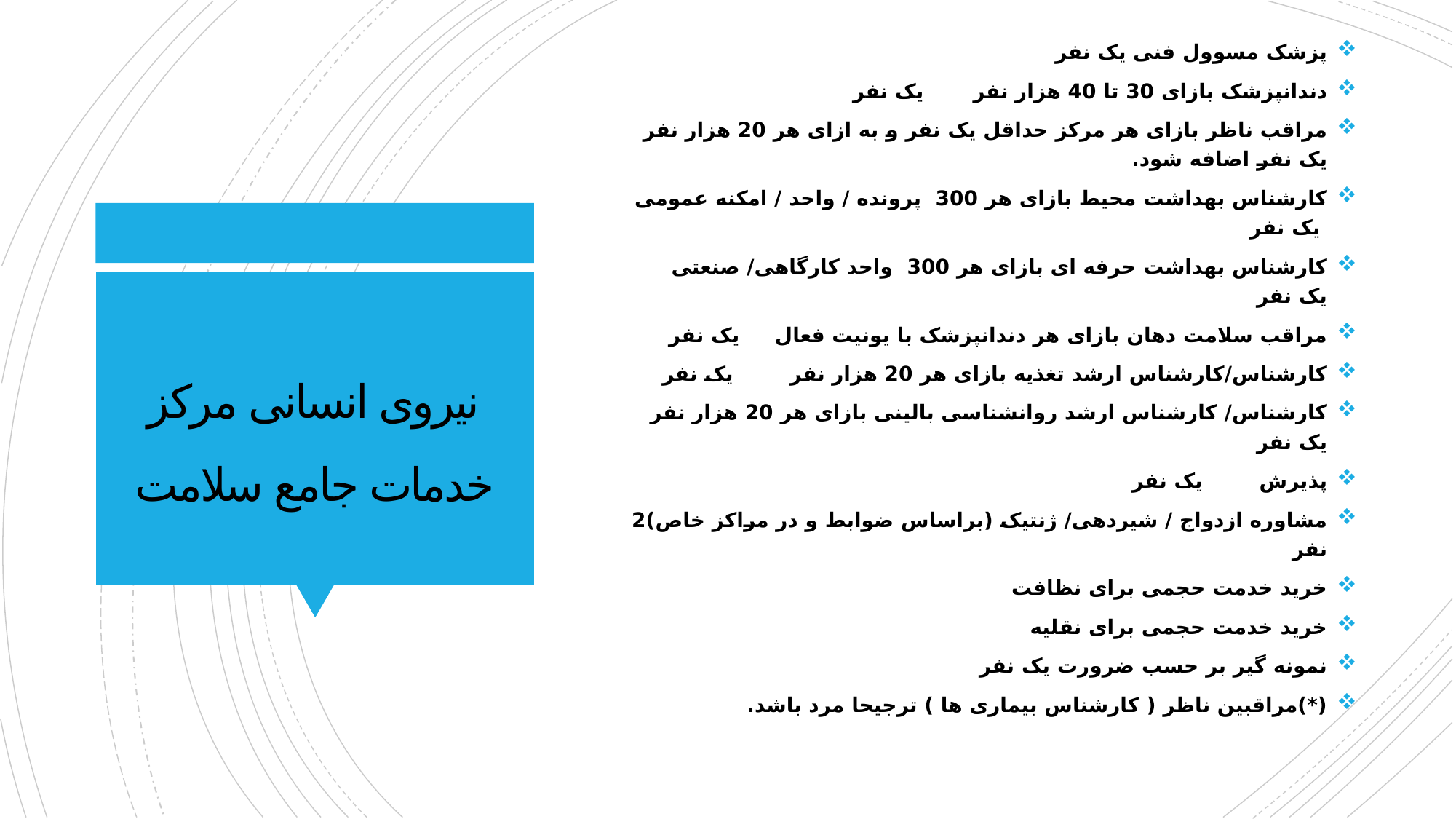

پزشک مسوول فنی یک نفر
دندانپزشک بازای 30 تا 40 هزار نفر       یک نفر
مراقب ناظر بازای هر مرکز حداقل یک نفر و به ازای هر 20 هزار نفر یک نفر اضافه شود.
کارشناس بهداشت محیط بازای هر 300  پرونده / واحد / امکنه عمومی   یک نفر
کارشناس بهداشت حرفه ای بازای هر 300  واحد کارگاهی/ صنعتی     یک نفر
مراقب سلامت دهان بازای هر دندانپزشک با یونیت فعال     یک نفر
کارشناس/کارشناس ارشد تغذیه بازای هر 20 هزار نفر        یک نفر
کارشناس/ کارشناس ارشد روانشناسی بالینی بازای هر 20 هزار نفر    یک نفر
پذیرش        یک نفر
مشاوره ازدواج / شیردهی/ ژنتیک (براساس ضوابط و در مراکز خاص)	2 نفر
خرید خدمت حجمی برای نظافت
خرید خدمت حجمی برای نقلیه
نمونه گیر بر حسب ضرورت یک نفر
(*)مراقبین ناظر ( کارشناس بیماری ها ) ترجیحا مرد باشد.

# نیروی انسانی مرکز خدمات جامع سلامت